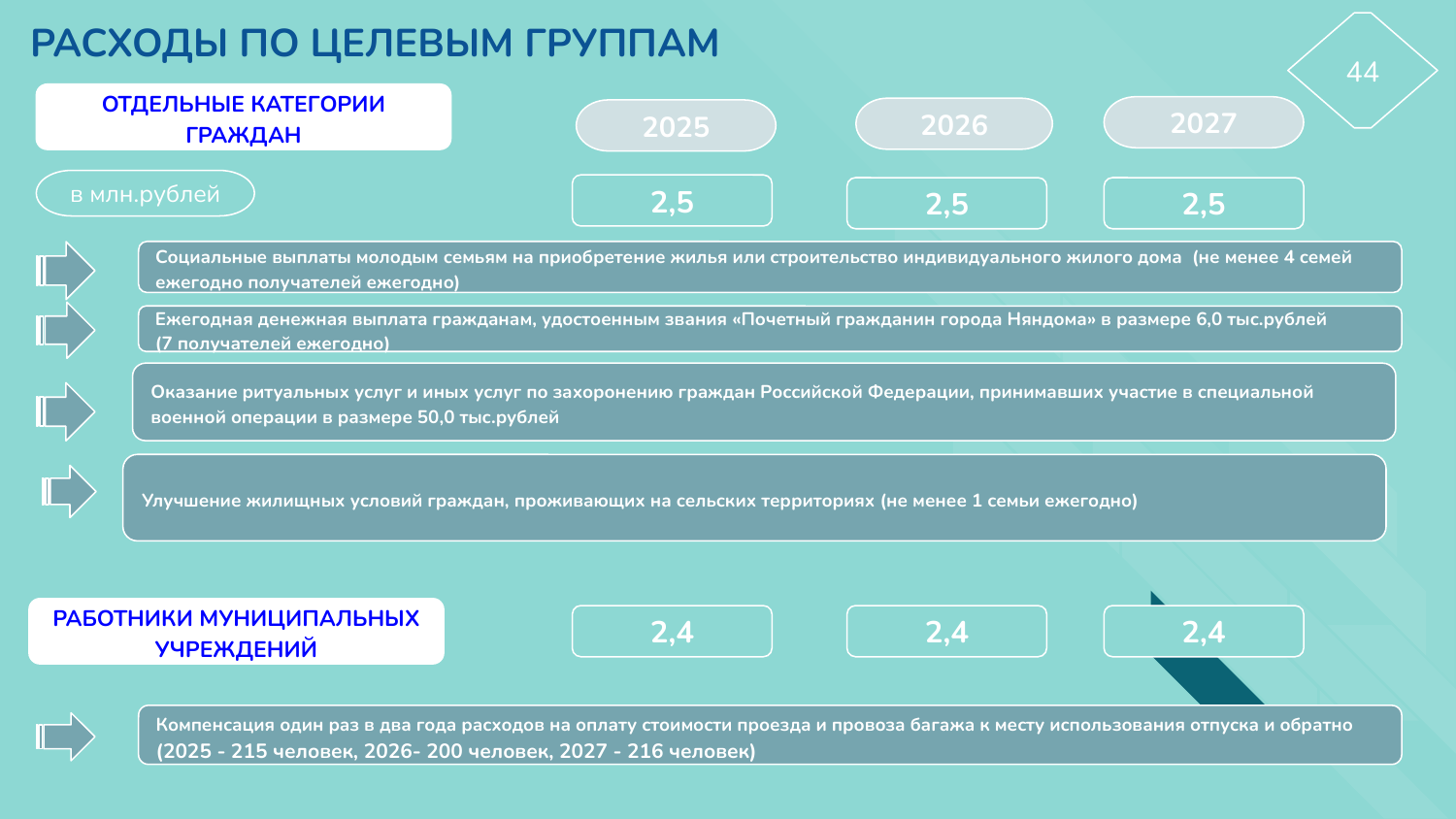

РАСХОДЫ ПО ЦЕЛЕВЫМ ГРУППАМ

44
ОТДЕЛЬНЫЕ КАТЕГОРИИ ГРАЖДАН
2027
2026
2025
в млн.рублей
2,5
2,5
2,5
Социальные выплаты молодым семьям на приобретение жилья или строительство индивидуального жилого дома  (не менее 4 семей ежегодно получателей ежегодно)

Ежегодная денежная выплата гражданам, удостоенным звания «Почетный гражданин города Няндома» в размере 6,0 тыс.рублей            (7 получателей ежегодно)
Оказание ритуальных услуг и иных услуг по захоронению граждан Российской Федерации, принимавших участие в специальной военной операции в размере 50,0 тыс.рублей

Улучшение жилищных условий граждан, проживающих на сельских территориях (не менее 1 семьи ежегодно)

РАБОТНИКИ МУНИЦИПАЛЬНЫХ УЧРЕЖДЕНИЙ
2,4
2,4
2,4
Компенсация один раз в два года расходов на оплату стоимости проезда и провоза багажа к месту использования отпуска и обратно (2025 - 215 человек, 2026- 200 человек, 2027 - 216 человек)